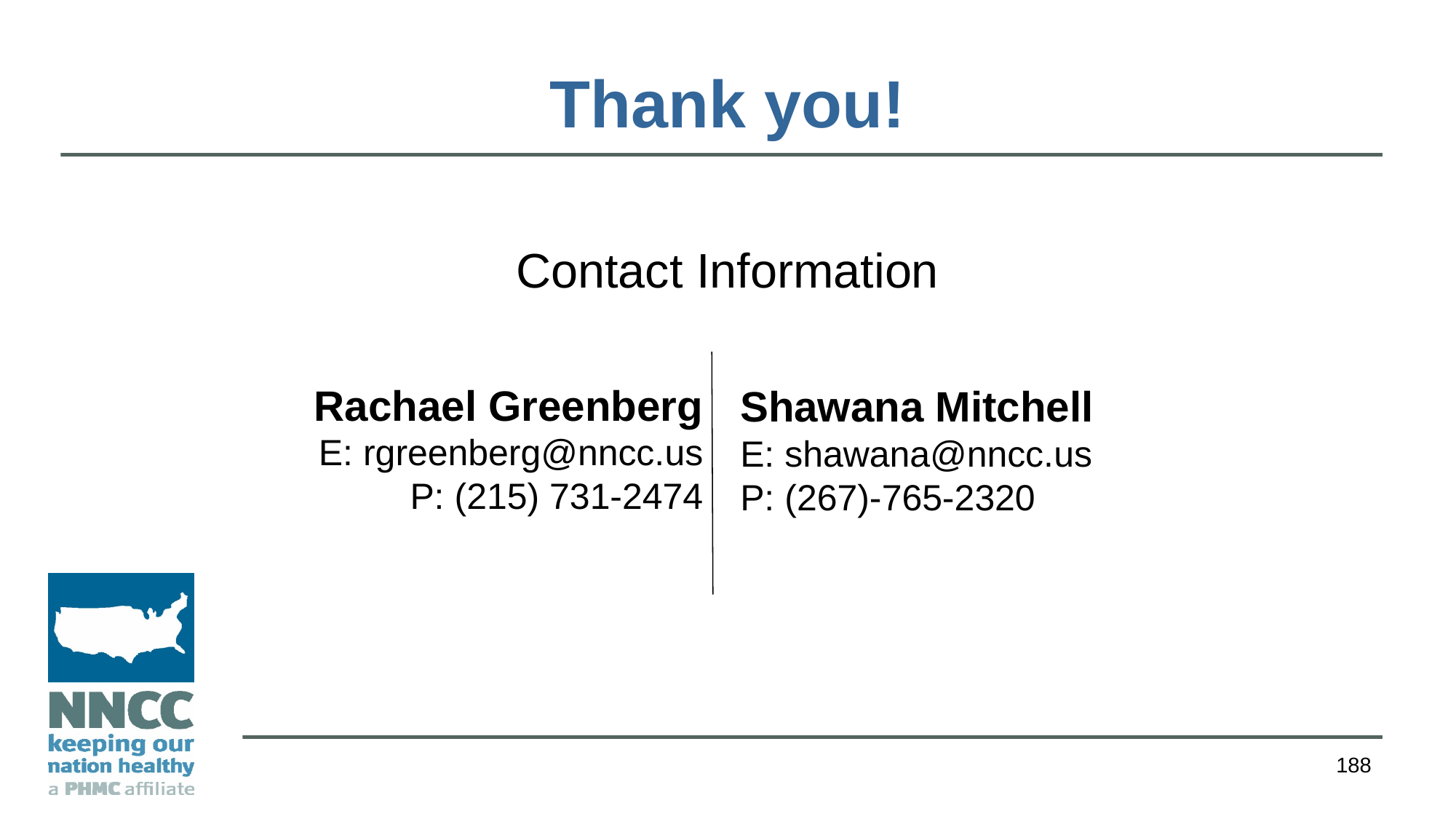

# Thank you!
Contact Information
Rachael Greenberg
E: rgreenberg@nncc.us
P: (215) 731-2474

Shawana Mitchell
E: shawana@nncc.us
P: (267)-765-2320
188